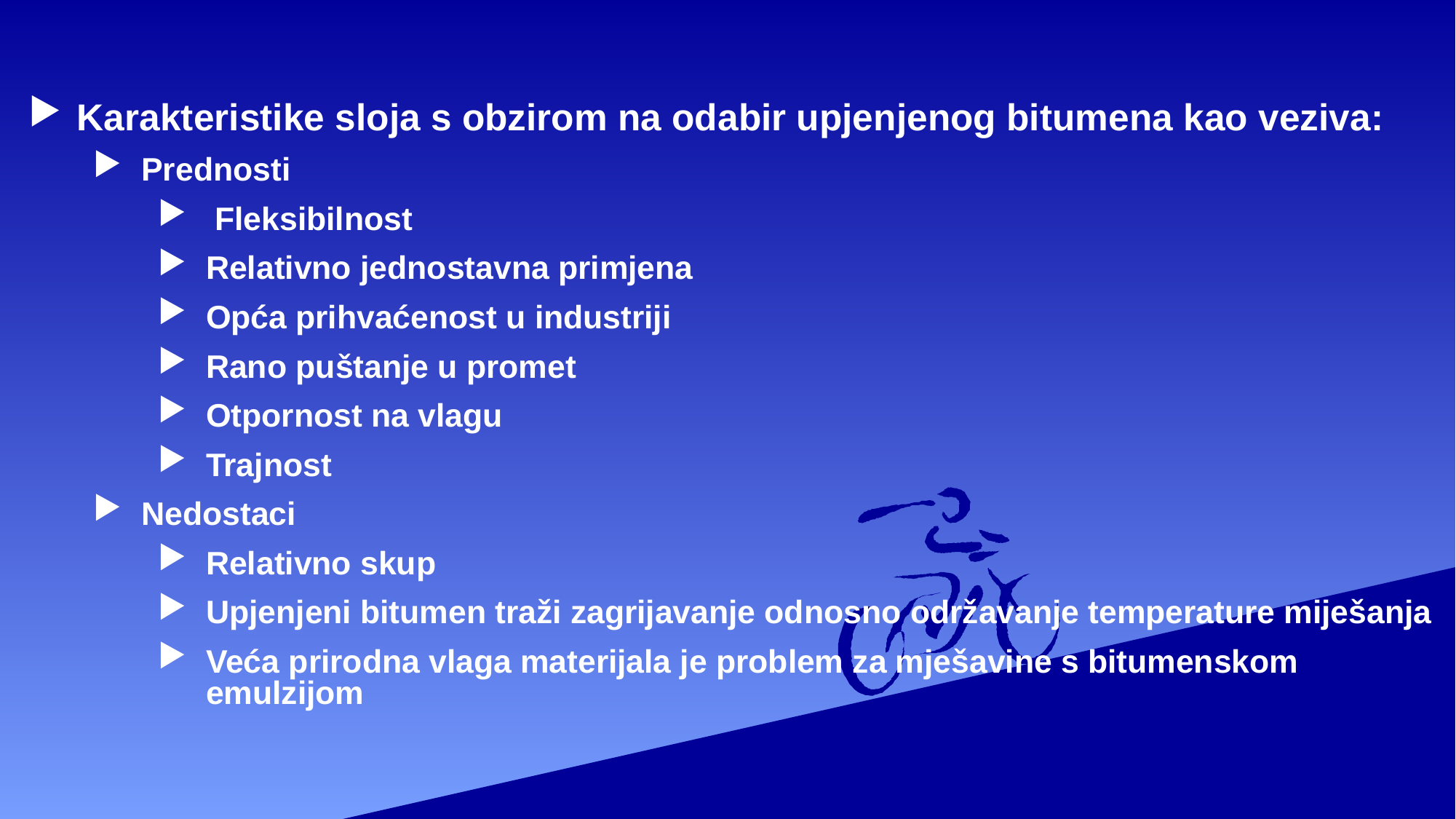

Karakteristike sloja s obzirom na odabir upjenjenog bitumena kao veziva:
Prednosti
 Fleksibilnost
Relativno jednostavna primjena
Opća prihvaćenost u industriji
Rano puštanje u promet
Otpornost na vlagu
Trajnost
Nedostaci
Relativno skup
Upjenjeni bitumen traži zagrijavanje odnosno održavanje temperature miješanja
Veća prirodna vlaga materijala je problem za mješavine s bitumenskom emulzijom